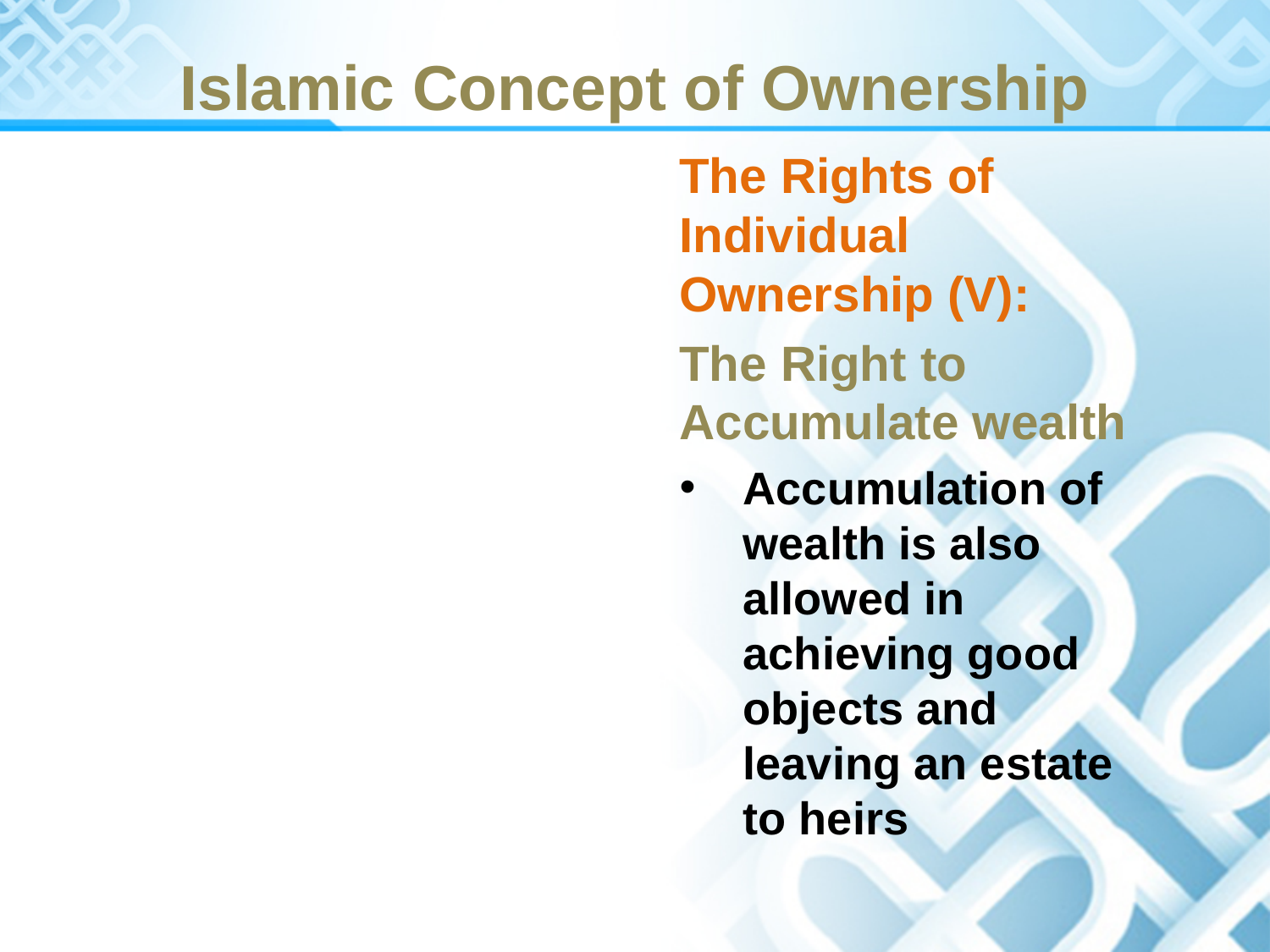

Islamic Concept of Ownership
The Rights of Individual Ownership (V):
The Right to Accumulate wealth
Accumulation of wealth is also allowed in achieving good objects and leaving an estate to heirs